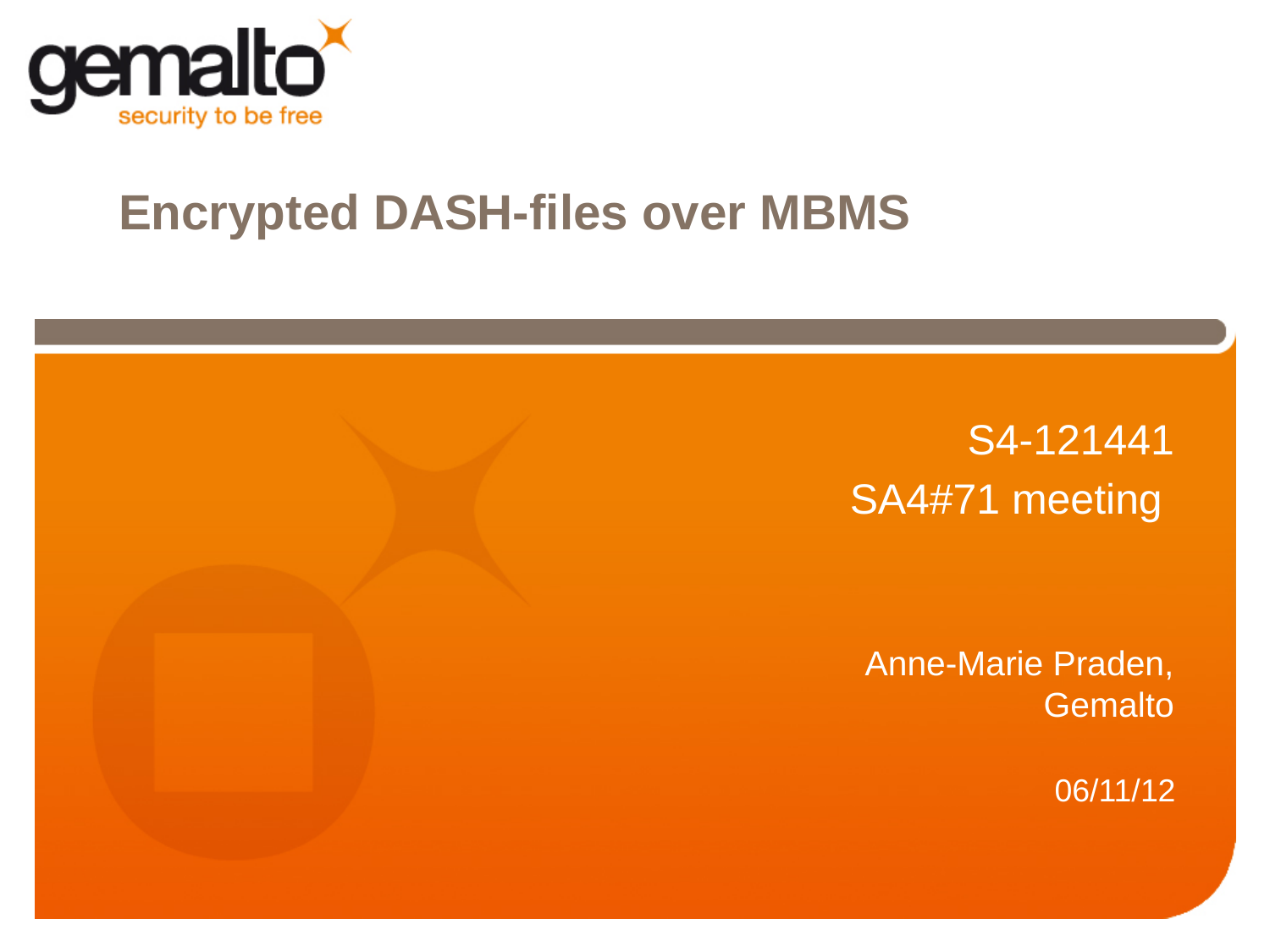

# Encrypted DASH-files over MBMS
S4-121441
SA4#71 meeting
Anne-Marie Praden, Gemalto
06/11/12